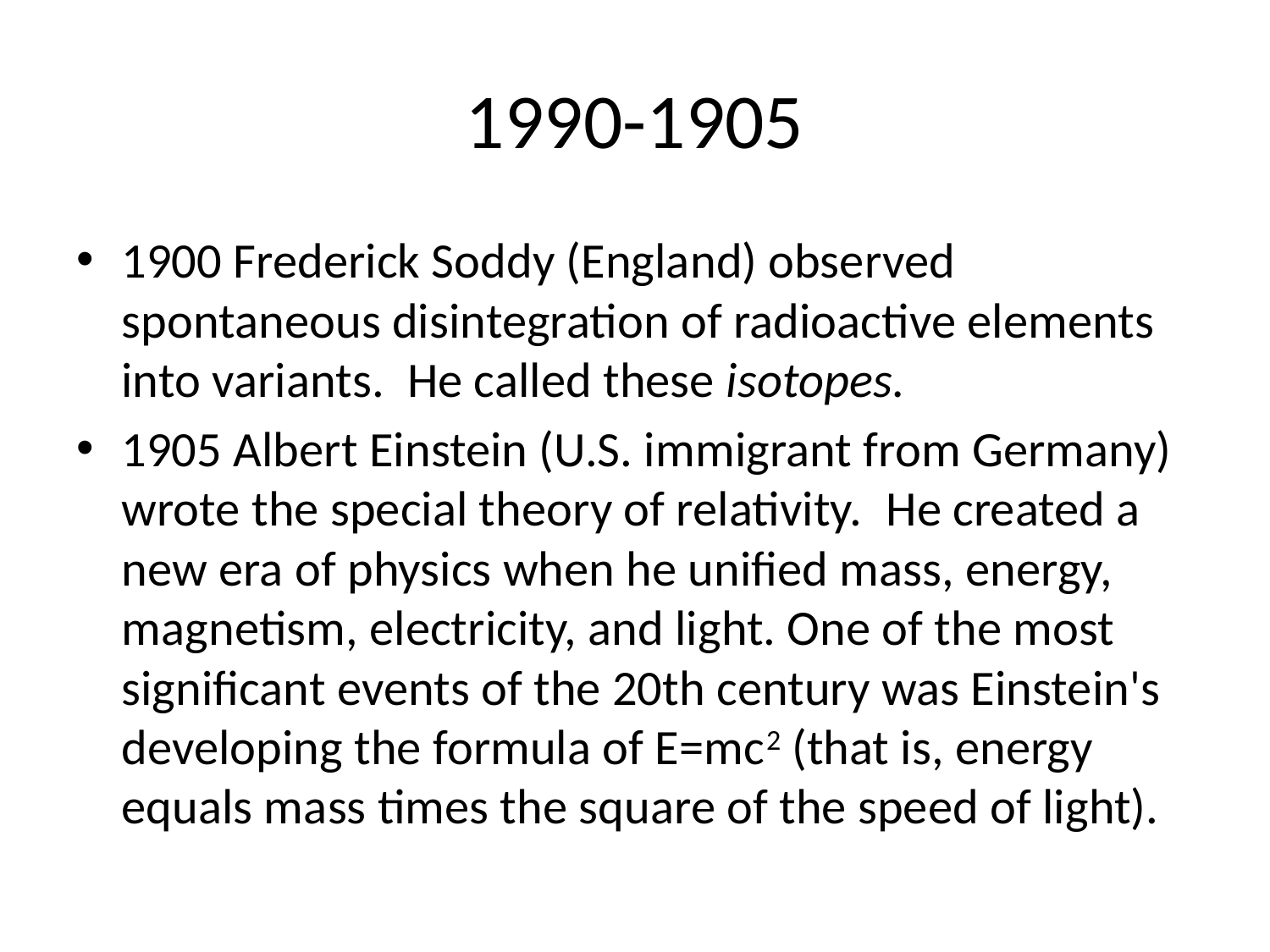

# 1990-1905
1900 Frederick Soddy (England) observed spontaneous disintegration of radioactive elements into variants.  He called these isotopes.
1905 Albert Einstein (U.S. immigrant from Germany) wrote the special theory of relativity.  He created a new era of physics when he unified mass, energy, magnetism, electricity, and light. One of the most significant events of the 20th century was Einstein's developing the formula of E=mc2 (that is, energy equals mass times the square of the speed of light).